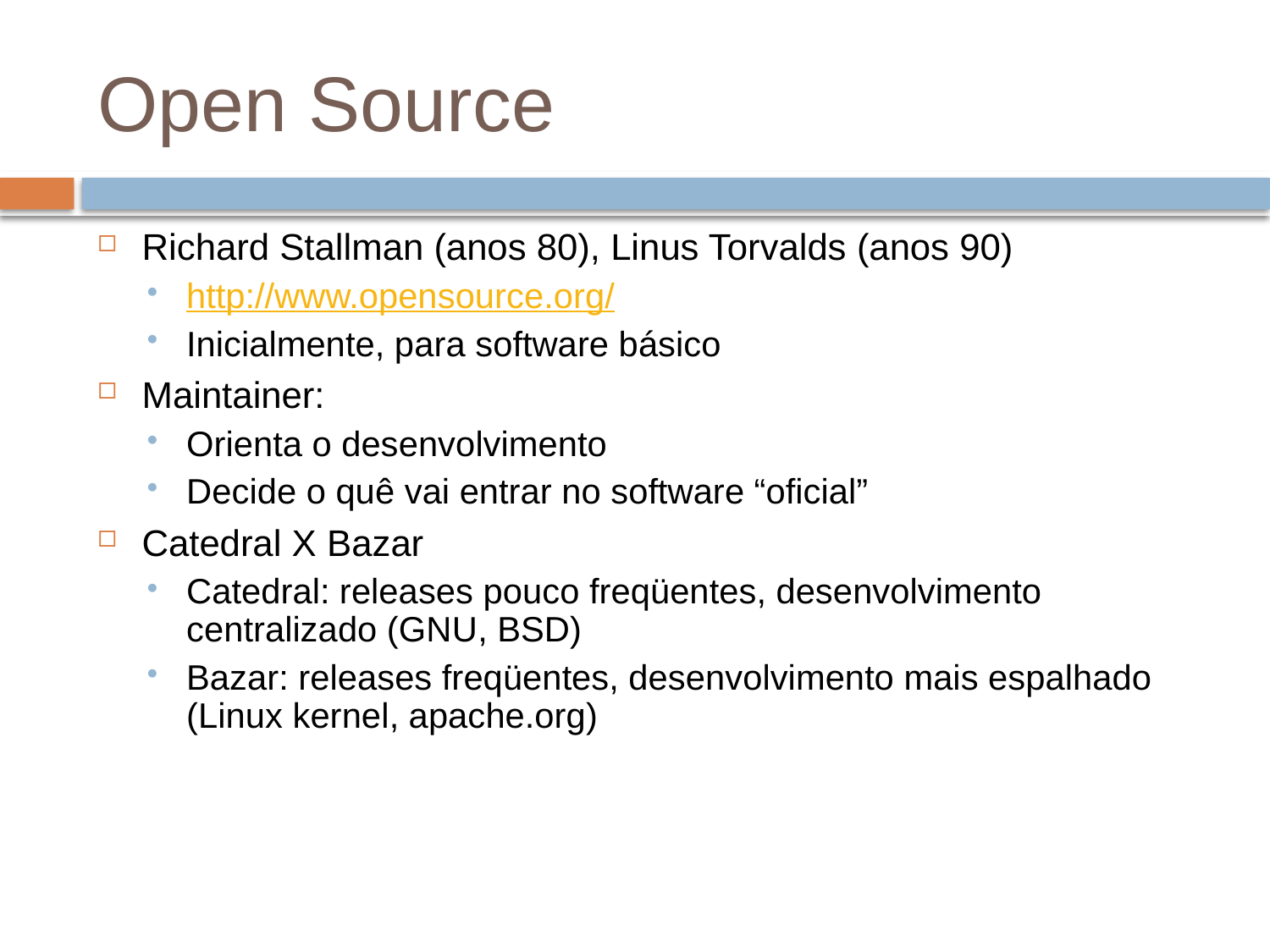

# Open Source
Richard Stallman (anos 80), Linus Torvalds (anos 90)
http://www.opensource.org/
Inicialmente, para software básico
Maintainer:
Orienta o desenvolvimento
Decide o quê vai entrar no software “oficial”
Catedral X Bazar
Catedral: releases pouco freqüentes, desenvolvimento centralizado (GNU, BSD)
Bazar: releases freqüentes, desenvolvimento mais espalhado (Linux kernel, apache.org)